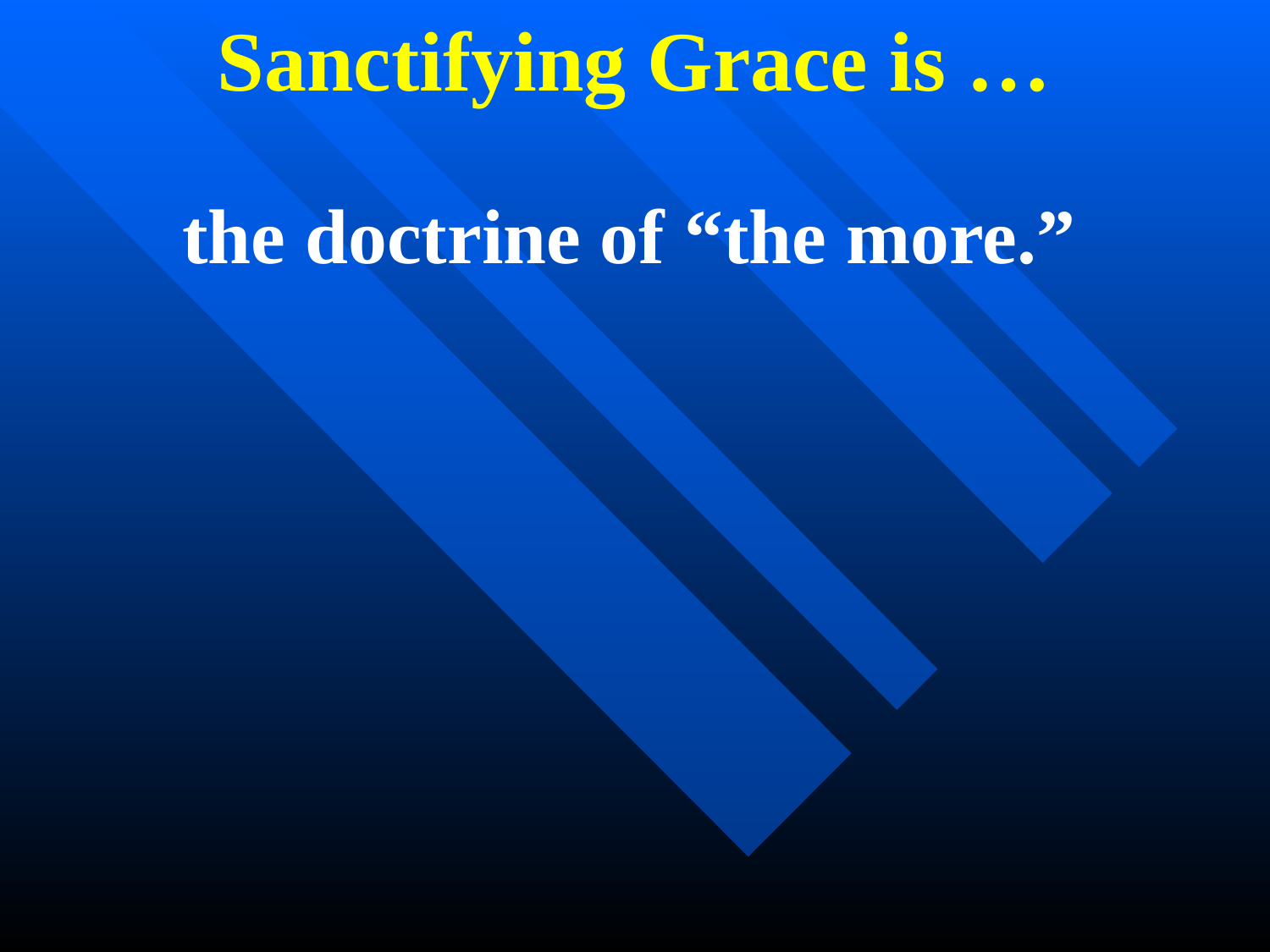

Sanctifying Grace is …
the doctrine of “the more.”